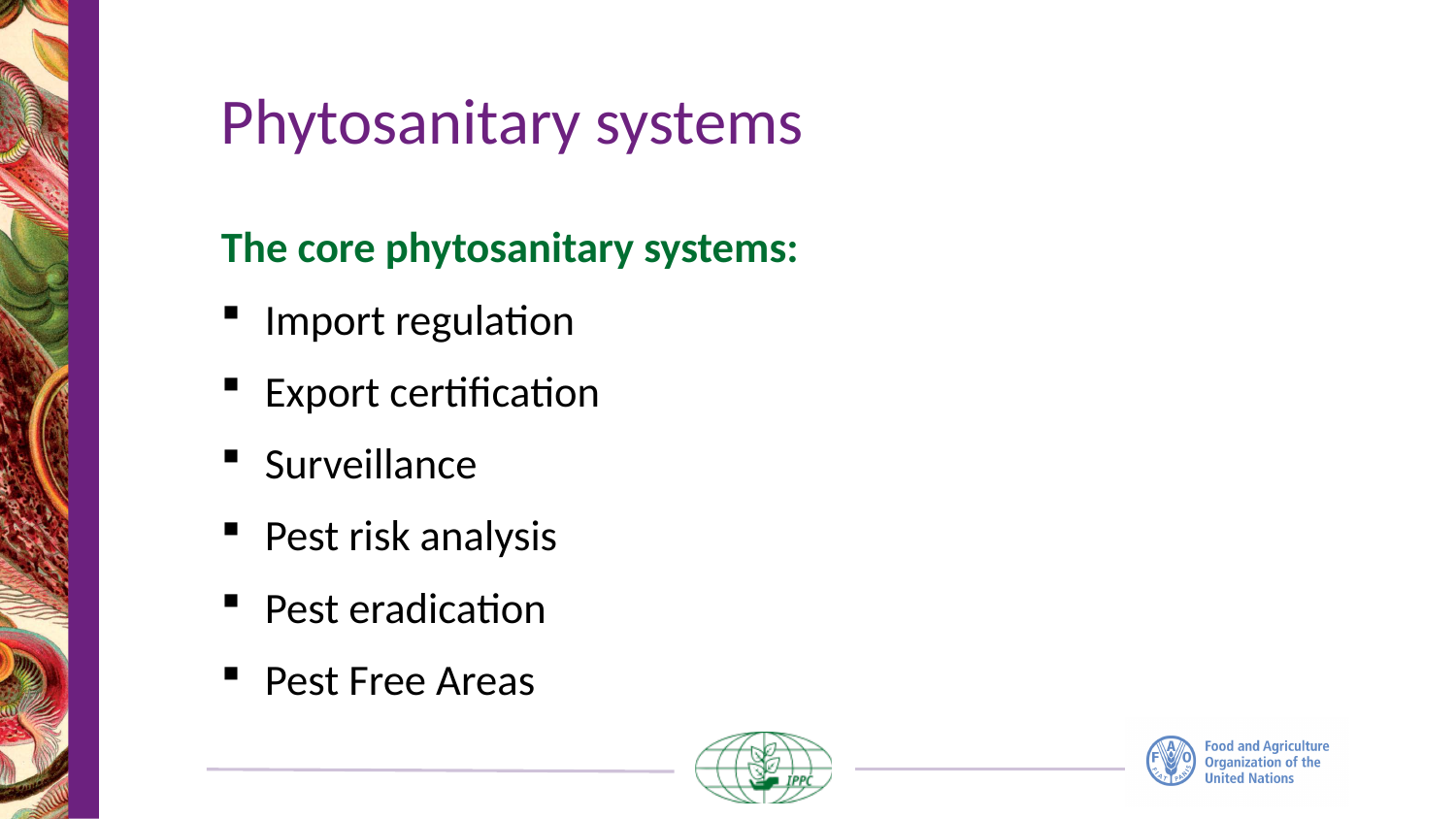

# Phytosanitary systems
The core phytosanitary systems:
Import regulation
Export certification
Surveillance
Pest risk analysis
Pest eradication
Pest Free Areas